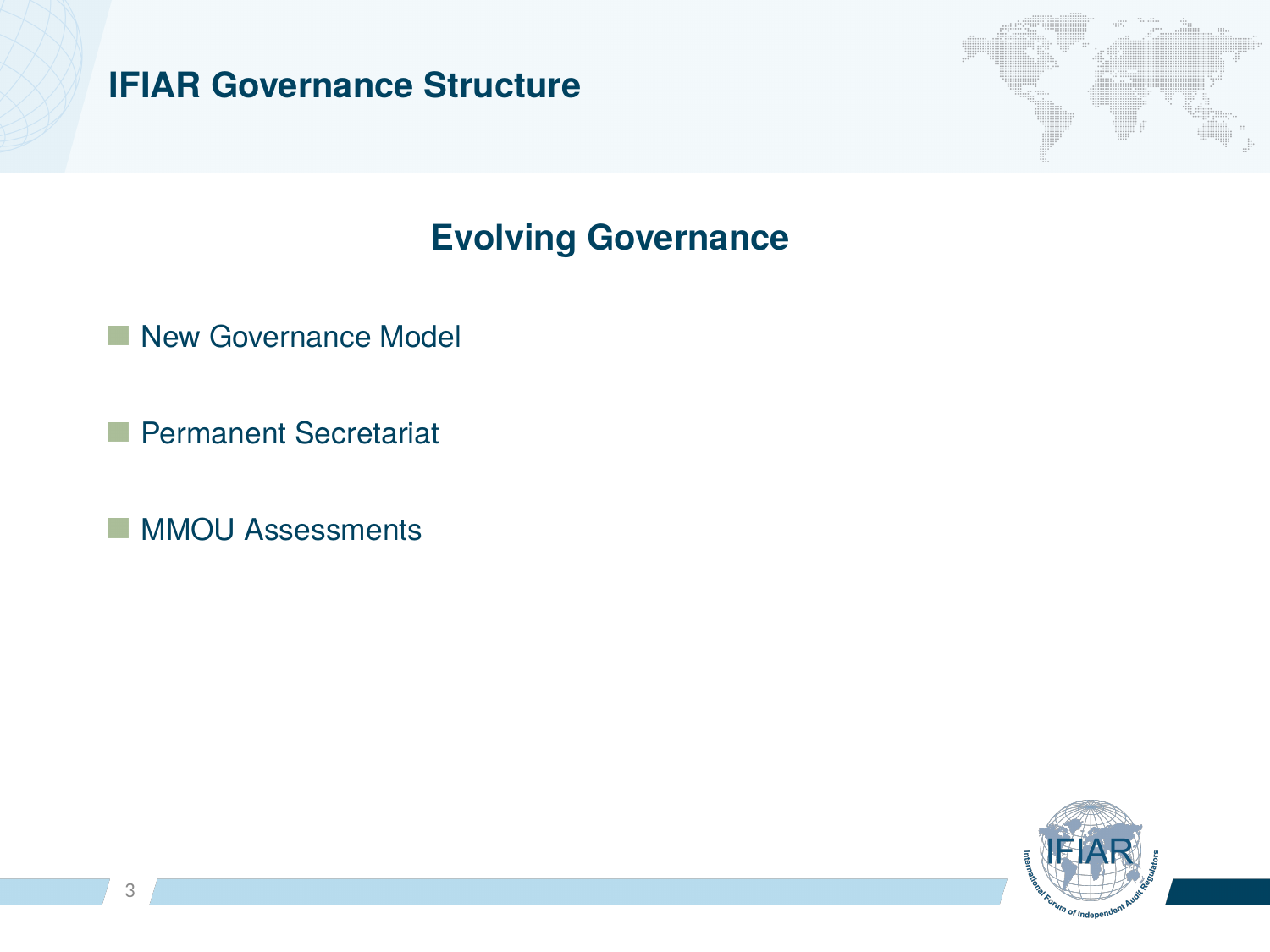

# IFIAR Governance Structure
Evolving Governance
New Governance Model
Permanent Secretariat
MMOU Assessments